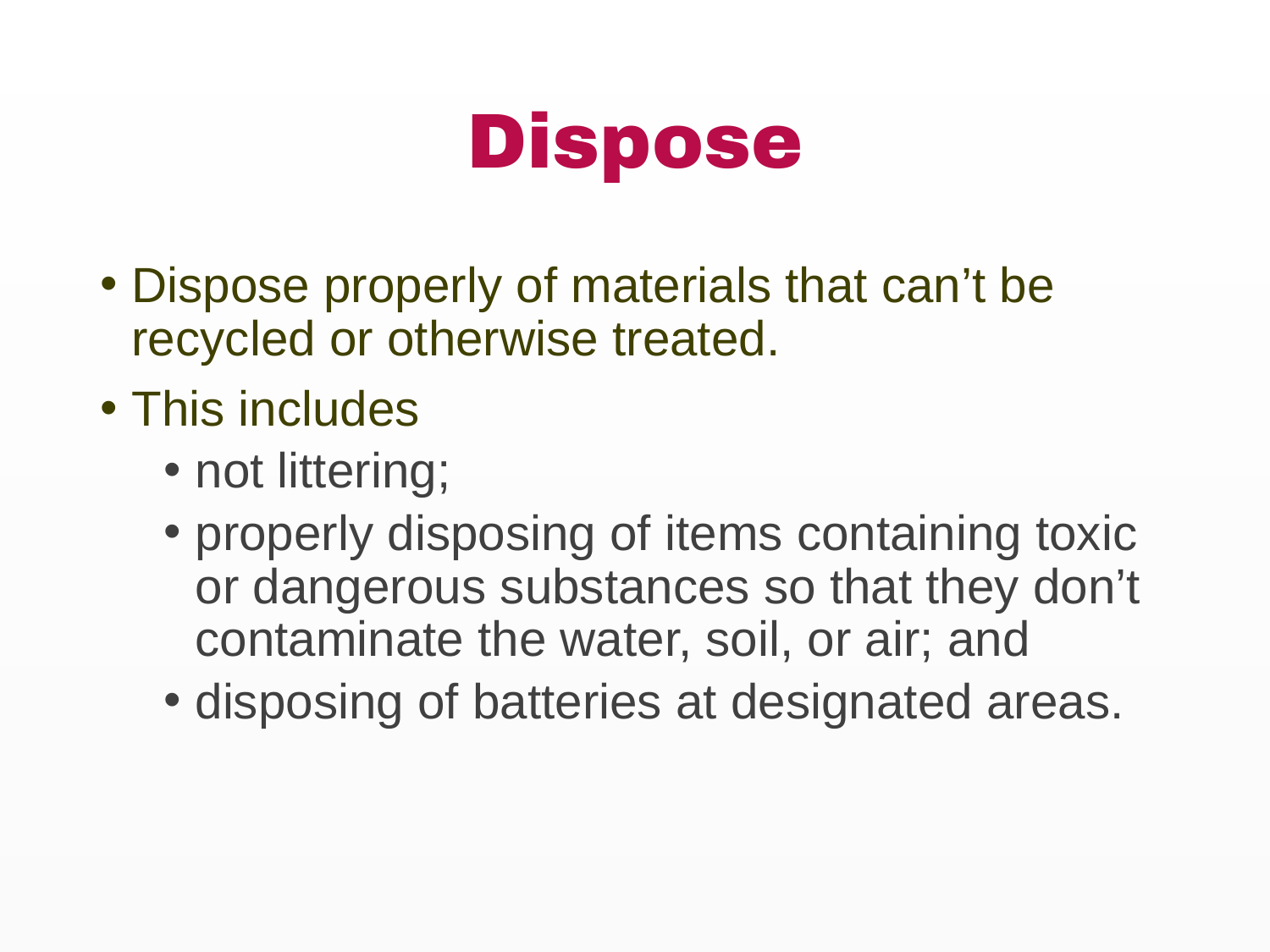

# Dispose
Dispose properly of materials that can’t be recycled or otherwise treated.
This includes
not littering;
properly disposing of items containing toxic or dangerous substances so that they don’t contaminate the water, soil, or air; and
disposing of batteries at designated areas.